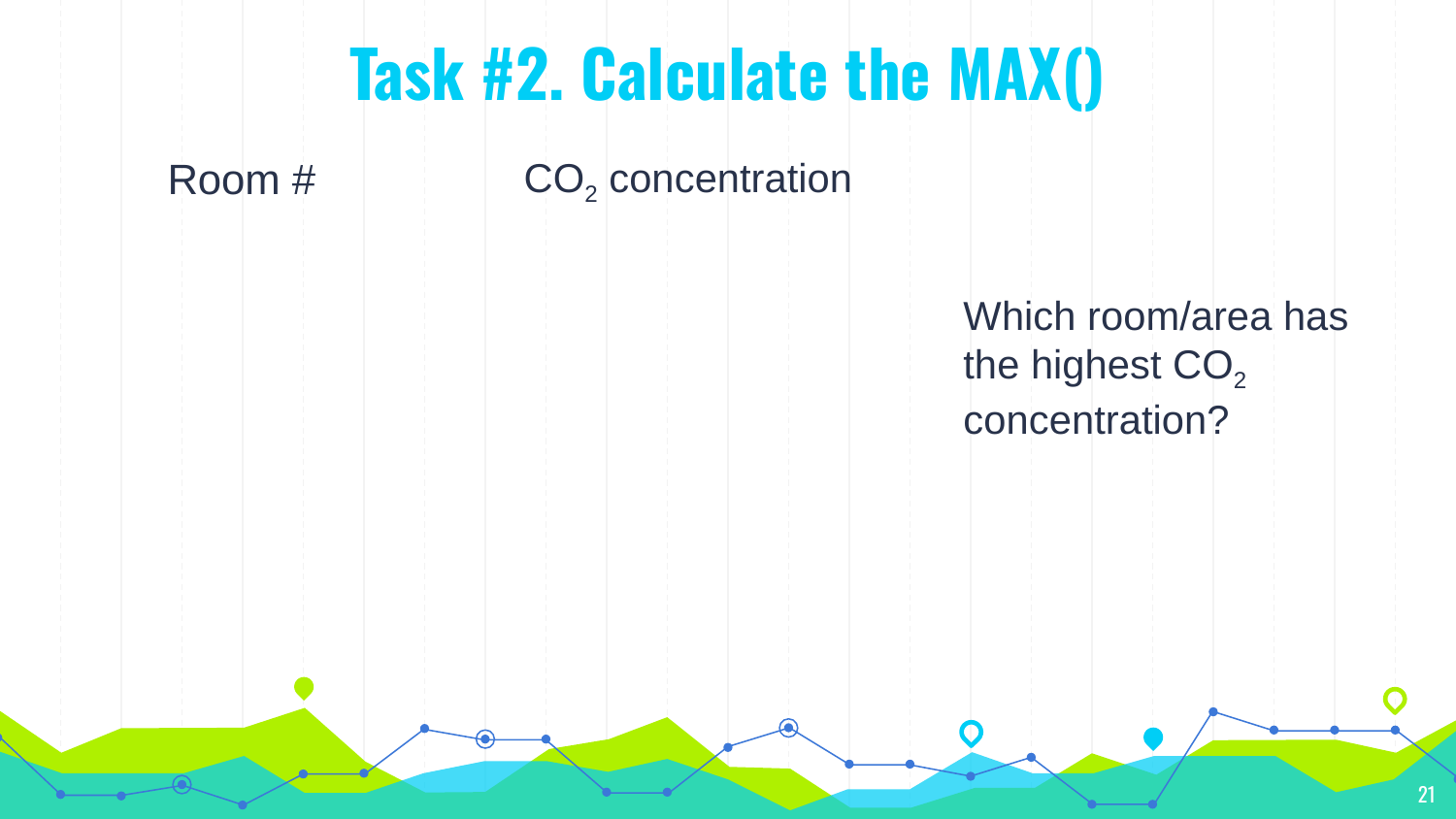

# Task #2. Calculate the MAX()
| Room # | CO2 concentration |
| --- | --- |
|  |  |
|  |  |
|  |  |
|  |  |
|  |  |
|  |  |
|  |  |
Which room/area has the highest CO2 concentration?
21